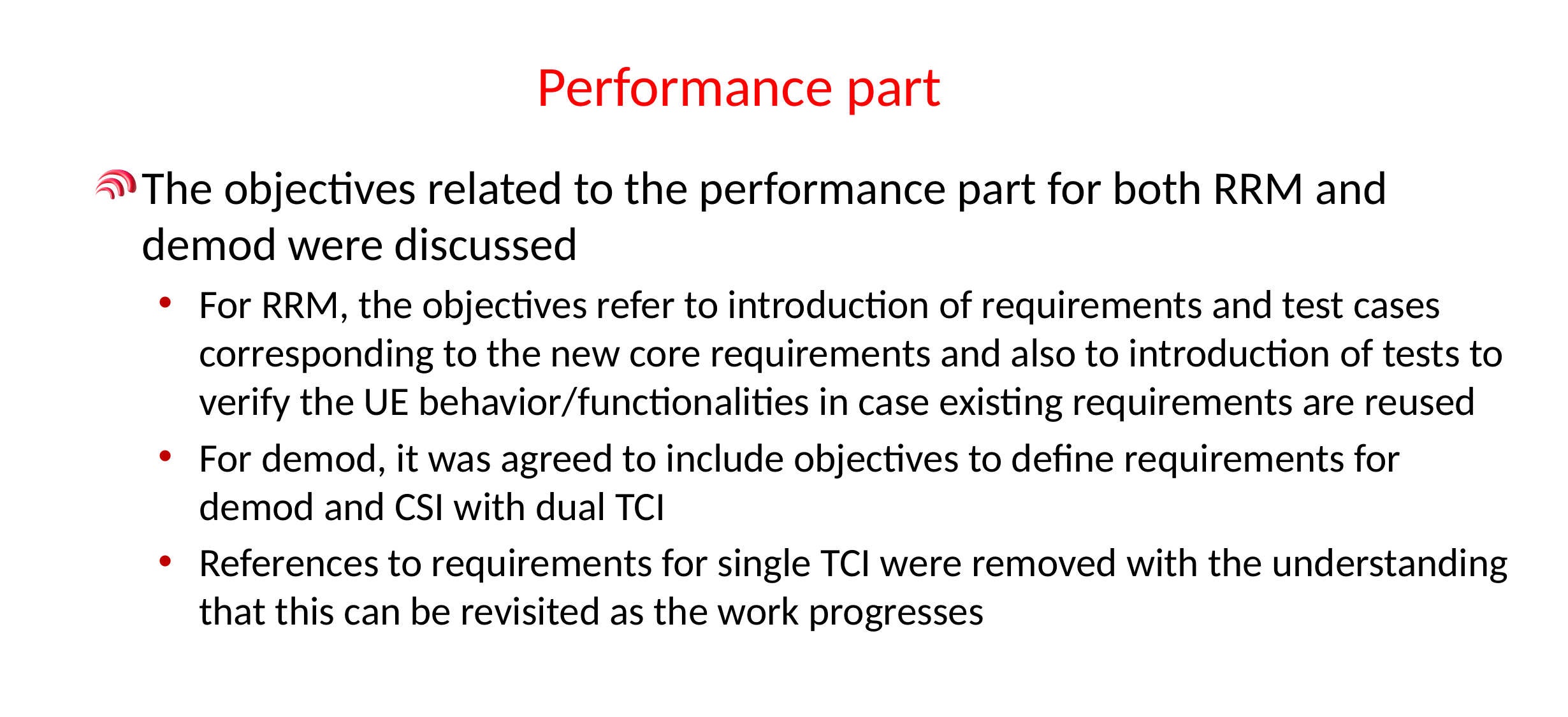

# Performance part
The objectives related to the performance part for both RRM and demod were discussed
For RRM, the objectives refer to introduction of requirements and test cases corresponding to the new core requirements and also to introduction of tests to verify the UE behavior/functionalities in case existing requirements are reused
For demod, it was agreed to include objectives to define requirements for demod and CSI with dual TCI
References to requirements for single TCI were removed with the understanding that this can be revisited as the work progresses